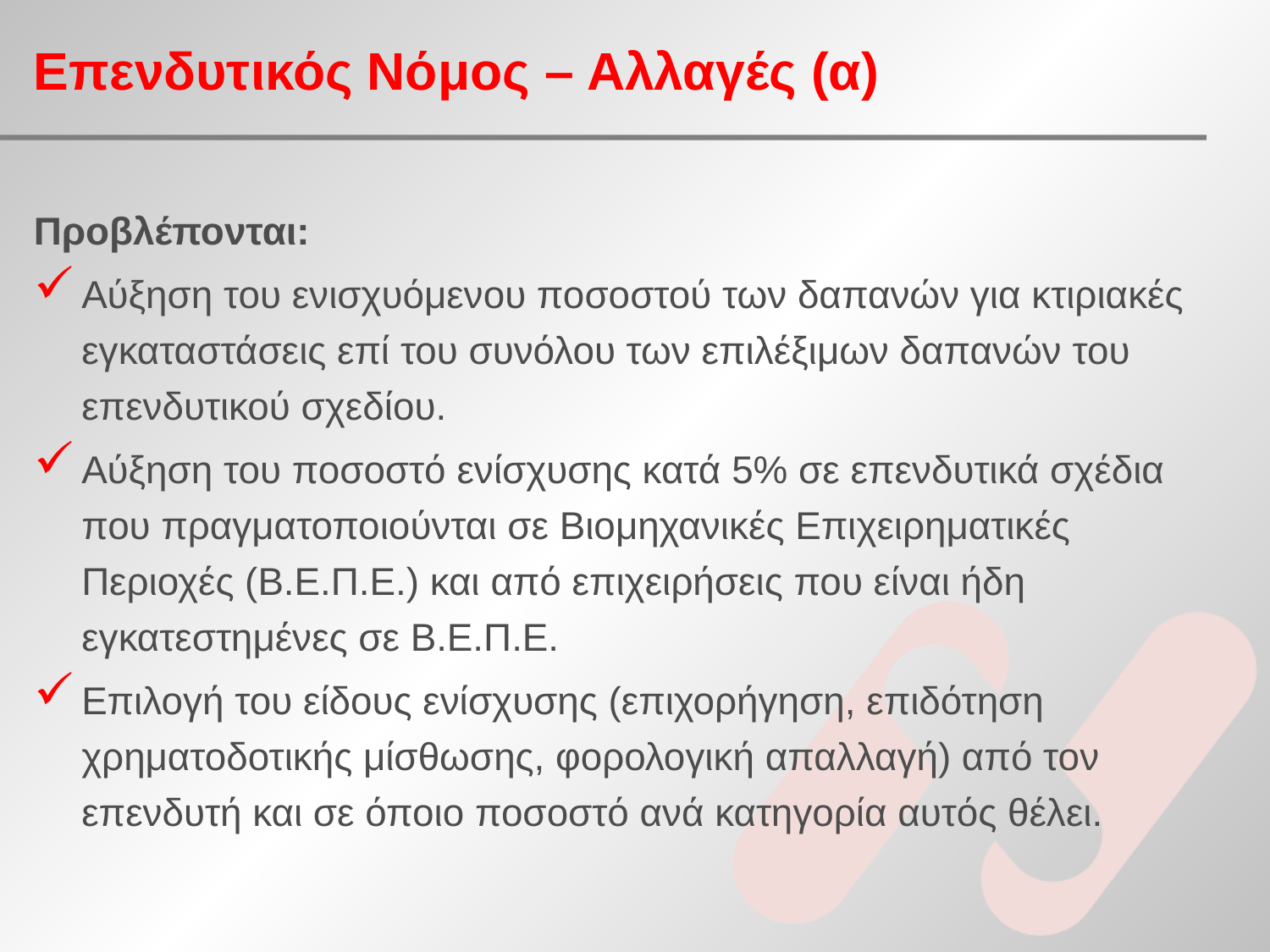

# Επενδυτικός Νόμος – Αλλαγές (α)
Προβλέπονται:
Αύξηση του ενισχυόμενου ποσοστού των δαπανών για κτιριακές εγκαταστάσεις επί του συνόλου των επιλέξιμων δαπανών του επενδυτικού σχεδίου.
Αύξηση του ποσοστό ενίσχυσης κατά 5% σε επενδυτικά σχέδια που πραγματοποιούνται σε Βιομηχανικές Επιχειρηματικές Περιοχές (Β.Ε.Π.Ε.) και από επιχειρήσεις που είναι ήδη εγκατεστημένες σε Β.Ε.Π.Ε.
Επιλογή του είδους ενίσχυσης (επιχορήγηση, επιδότηση χρηματοδοτικής μίσθωσης, φορολογική απαλλαγή) από τον επενδυτή και σε όποιο ποσοστό ανά κατηγορία αυτός θέλει.